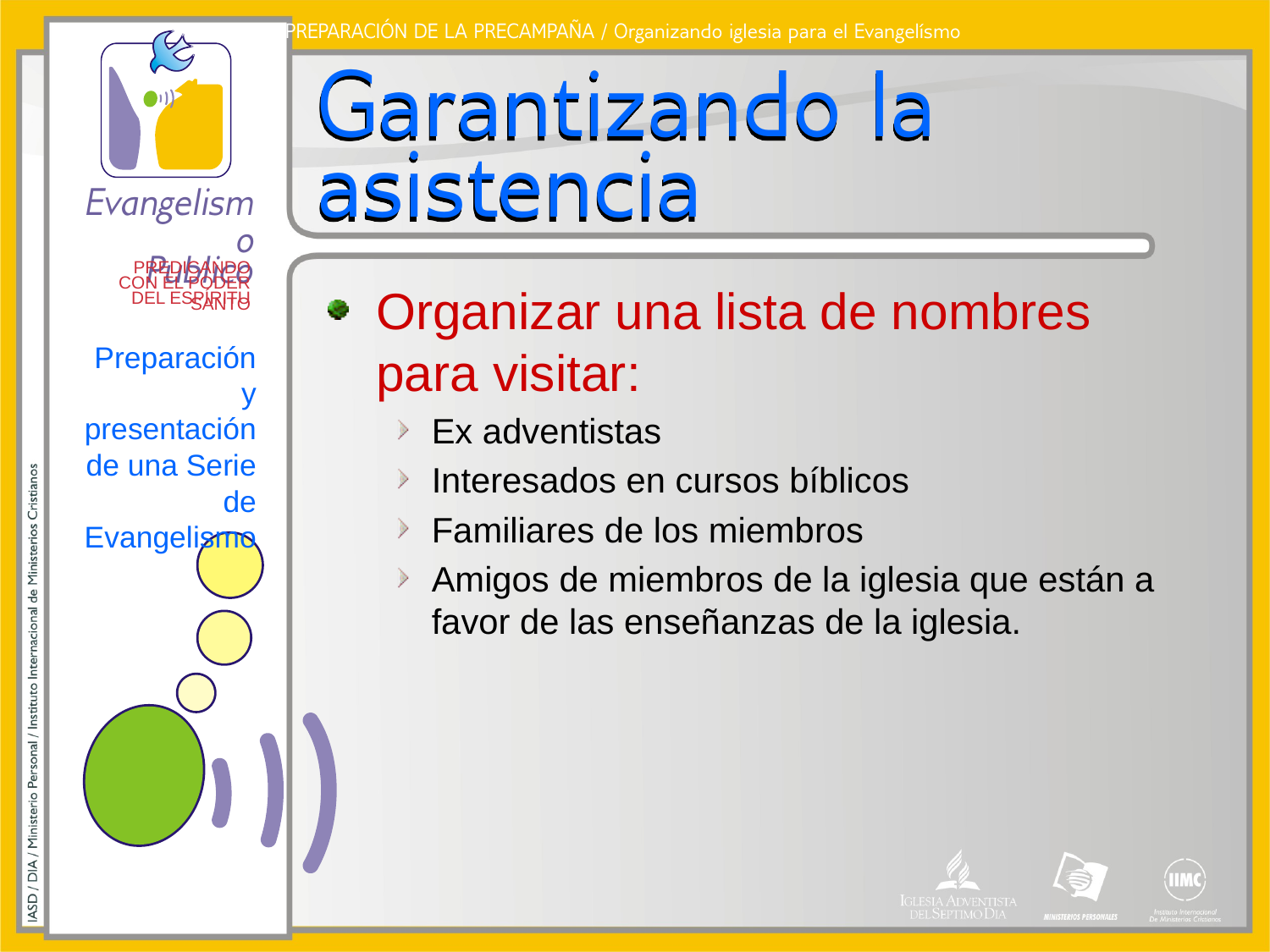

PREPARACIÓN DE LA PRECAMPAÑA / Organizando iglesia para el Evangelísmo
# Garantizando la asistencia
Organizar una lista de nombres para visitar:
Ex adventistas
Interesados en cursos bíblicos
Familiares de los miembros
Amigos de miembros de la iglesia que están a favor de las enseñanzas de la iglesia.